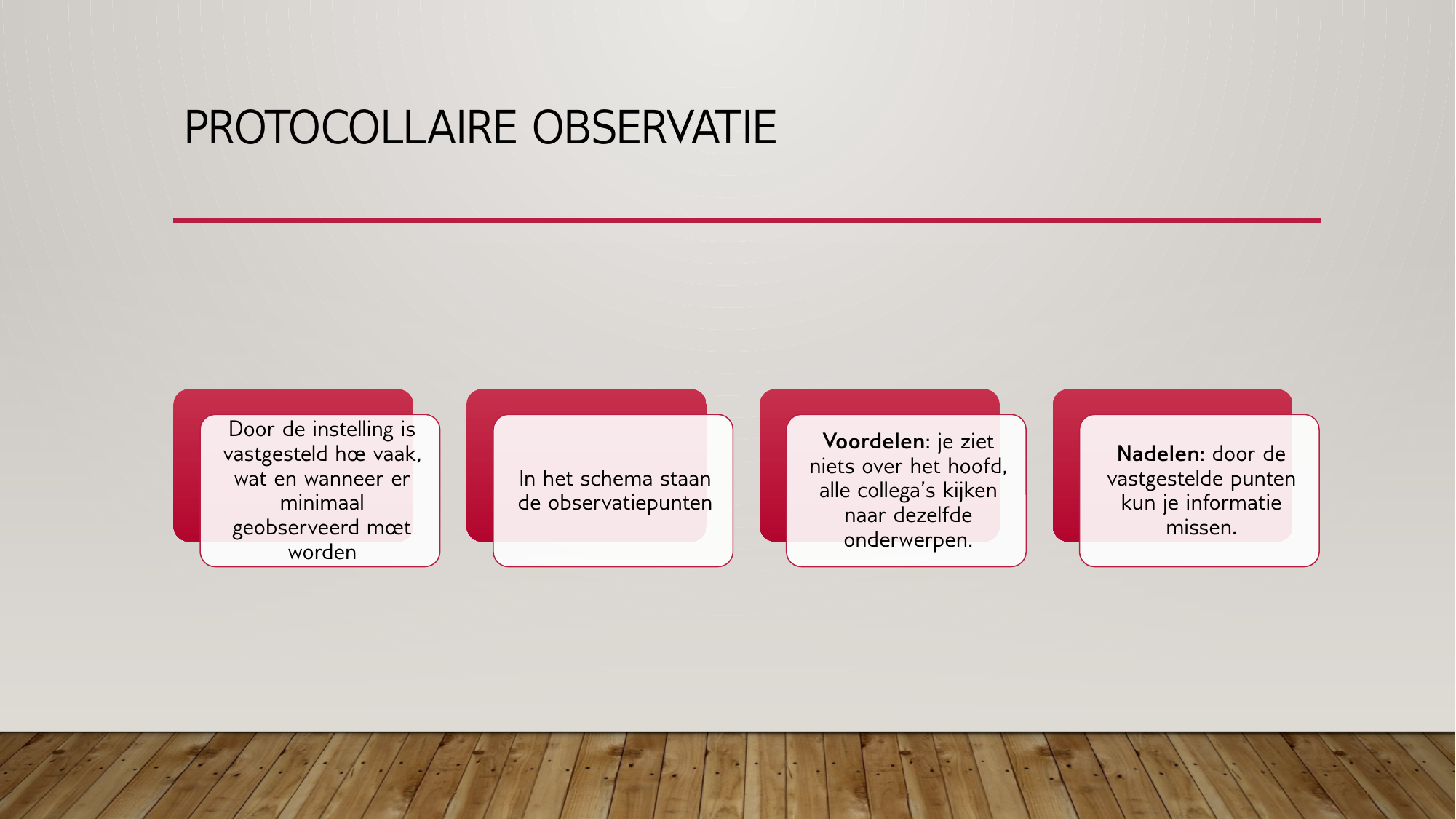

# Protocollaire observatie
Door de instelling is vastgesteld hoe vaak, wat en wanneer er minimaal geobserveerd moet worden
In het schema staan de observatiepunten
Voordelen: je ziet niets over het hoofd, alle collega’s kijken naar dezelfde onderwerpen.
Nadelen: door de vastgestelde punten kun je informatie missen.